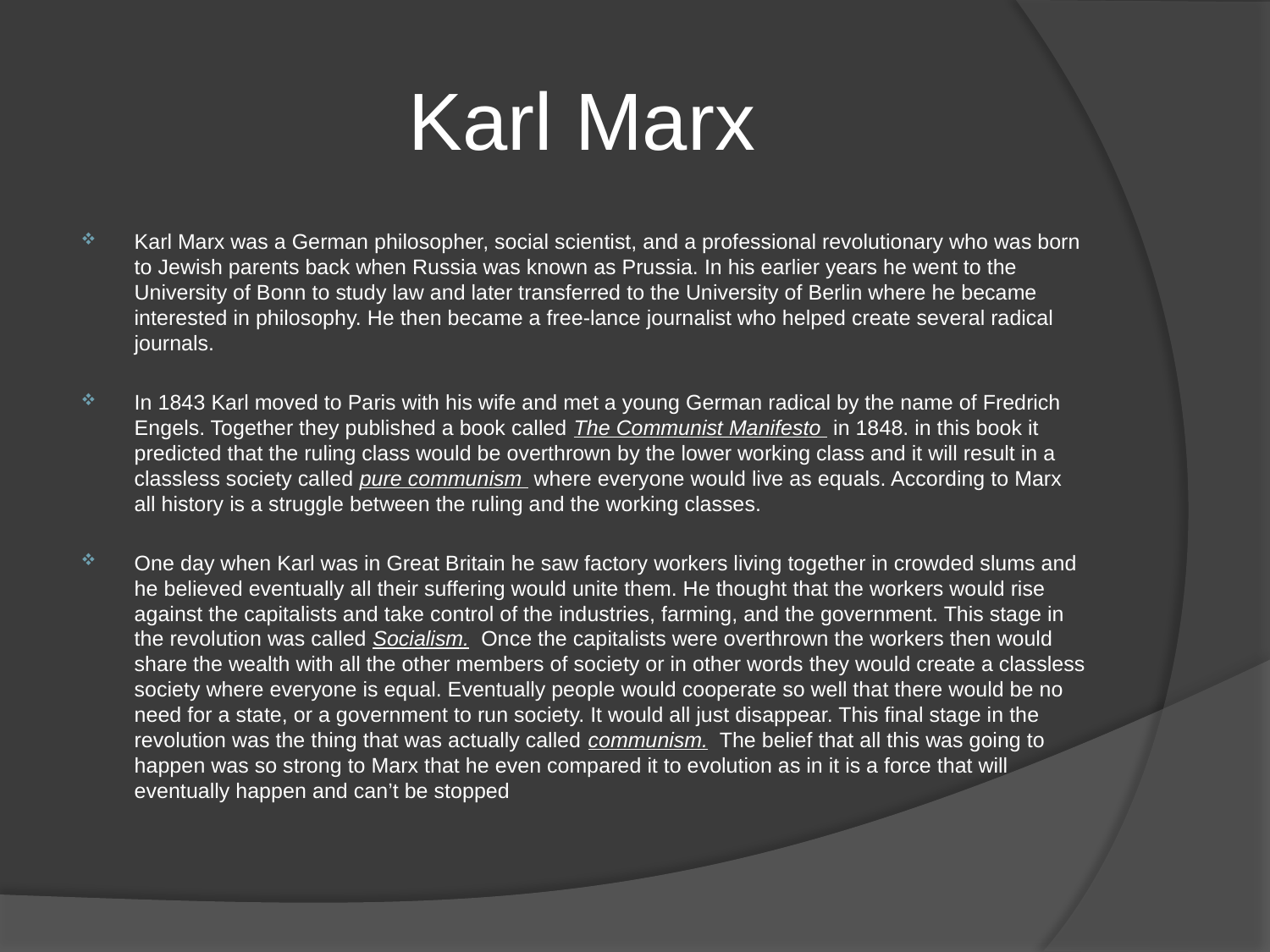

# Karl Marx
Karl Marx was a German philosopher, social scientist, and a professional revolutionary who was born to Jewish parents back when Russia was known as Prussia. In his earlier years he went to the University of Bonn to study law and later transferred to the University of Berlin where he became interested in philosophy. He then became a free-lance journalist who helped create several radical journals.

In 1843 Karl moved to Paris with his wife and met a young German radical by the name of Fredrich Engels. Together they published a book called The Communist Manifesto  in 1848. in this book it predicted that the ruling class would be overthrown by the lower working class and it will result in a classless society called pure communism  where everyone would live as equals. According to Marx all history is a struggle between the ruling and the working classes.

One day when Karl was in Great Britain he saw factory workers living together in crowded slums and he believed eventually all their suffering would unite them. He thought that the workers would rise against the capitalists and take control of the industries, farming, and the government. This stage in the revolution was called Socialism.  Once the capitalists were overthrown the workers then would share the wealth with all the other members of society or in other words they would create a classless society where everyone is equal. Eventually people would cooperate so well that there would be no need for a state, or a government to run society. It would all just disappear. This final stage in the revolution was the thing that was actually called communism.  The belief that all this was going to happen was so strong to Marx that he even compared it to evolution as in it is a force that will eventually happen and can’t be stopped